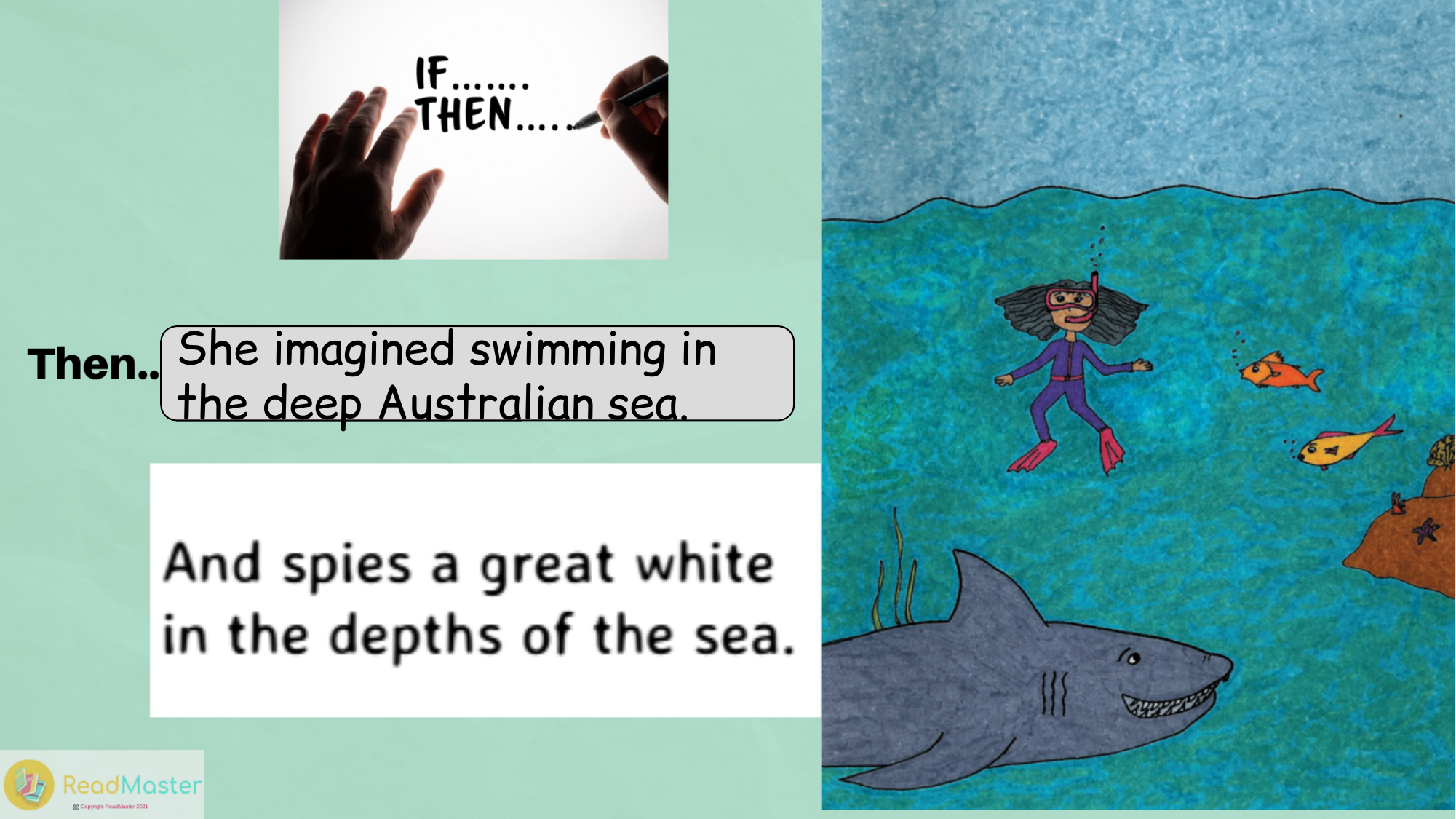

She imagined swimming in the deep Australian sea.